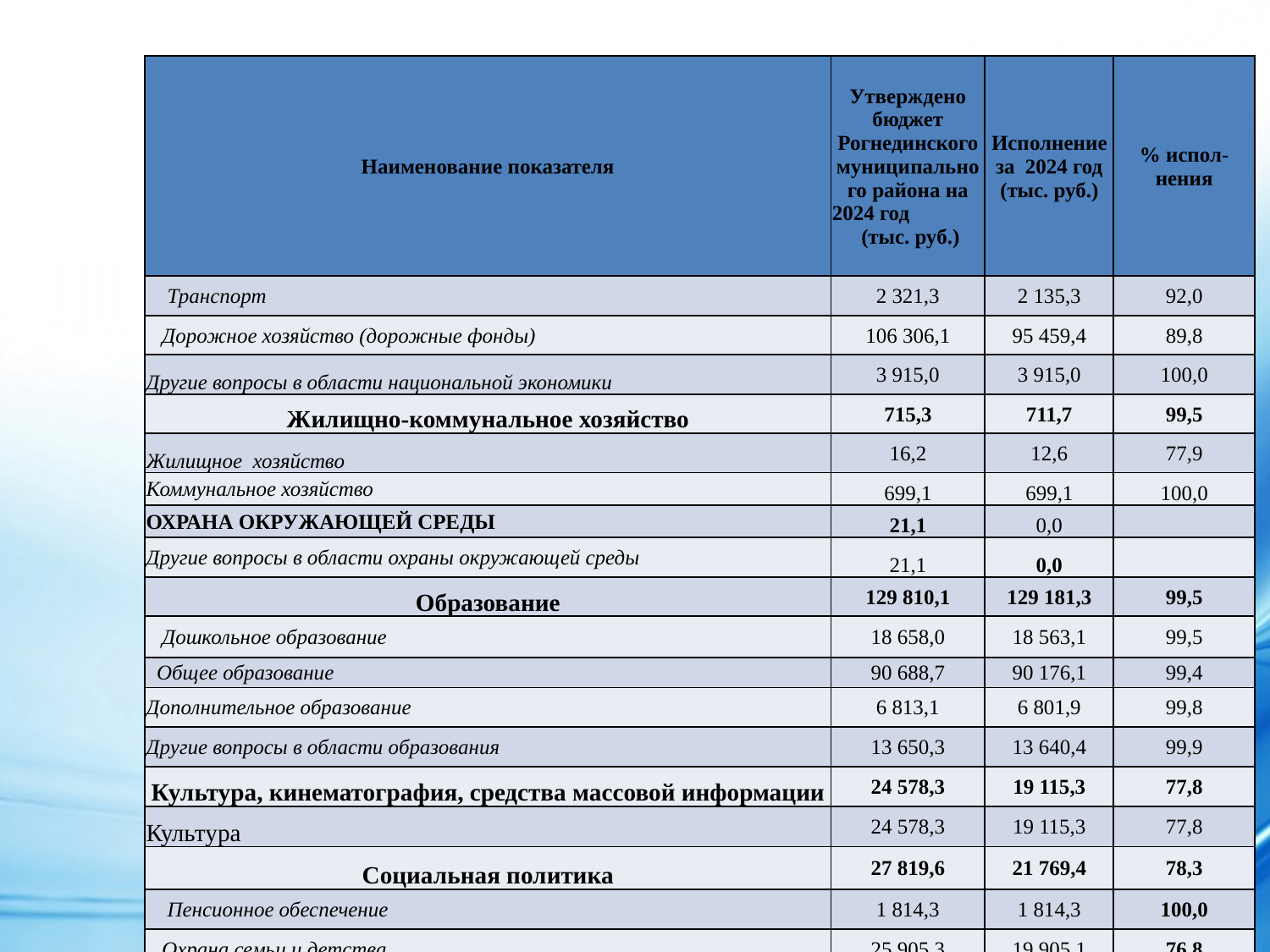

| Наименование показателя | Утверждено бюджет Рогнединского муниципального района на 2024 год (тыс. руб.) | Исполнение за 2024 год (тыс. руб.) | % испол-нения |
| --- | --- | --- | --- |
| Транспорт | 2 321,3 | 2 135,3 | 92,0 |
| Дорожное хозяйство (дорожные фонды) | 106 306,1 | 95 459,4 | 89,8 |
| Другие вопросы в области национальной экономики | 3 915,0 | 3 915,0 | 100,0 |
| Жилищно-коммунальное хозяйство | 715,3 | 711,7 | 99,5 |
| Жилищное хозяйство | 16,2 | 12,6 | 77,9 |
| Коммунальное хозяйство | 699,1 | 699,1 | 100,0 |
| ОХРАНА ОКРУЖАЮЩЕЙ СРЕДЫ | 21,1 | 0,0 |  |
| Другие вопросы в области охраны окружающей среды | 21,1 | 0,0 |  |
| Образование | 129 810,1 | 129 181,3 | 99,5 |
| Дошкольное образование | 18 658,0 | 18 563,1 | 99,5 |
| Общее образование | 90 688,7 | 90 176,1 | 99,4 |
| Дополнительное образование | 6 813,1 | 6 801,9 | 99,8 |
| Другие вопросы в области образования | 13 650,3 | 13 640,4 | 99,9 |
| Культура, кинематография, средства массовой информации | 24 578,3 | 19 115,3 | 77,8 |
| Культура | 24 578,3 | 19 115,3 | 77,8 |
| Социальная политика | 27 819,6 | 21 769,4 | 78,3 |
| Пенсионное обеспечение | 1 814,3 | 1 814,3 | 100,0 |
| Охрана семьи и детства | 25 905,3 | 19 905,1 | 76,8 |
| Другие вопросы в области социальной политики | 100,0 | 50,0 | 50,0 |
#